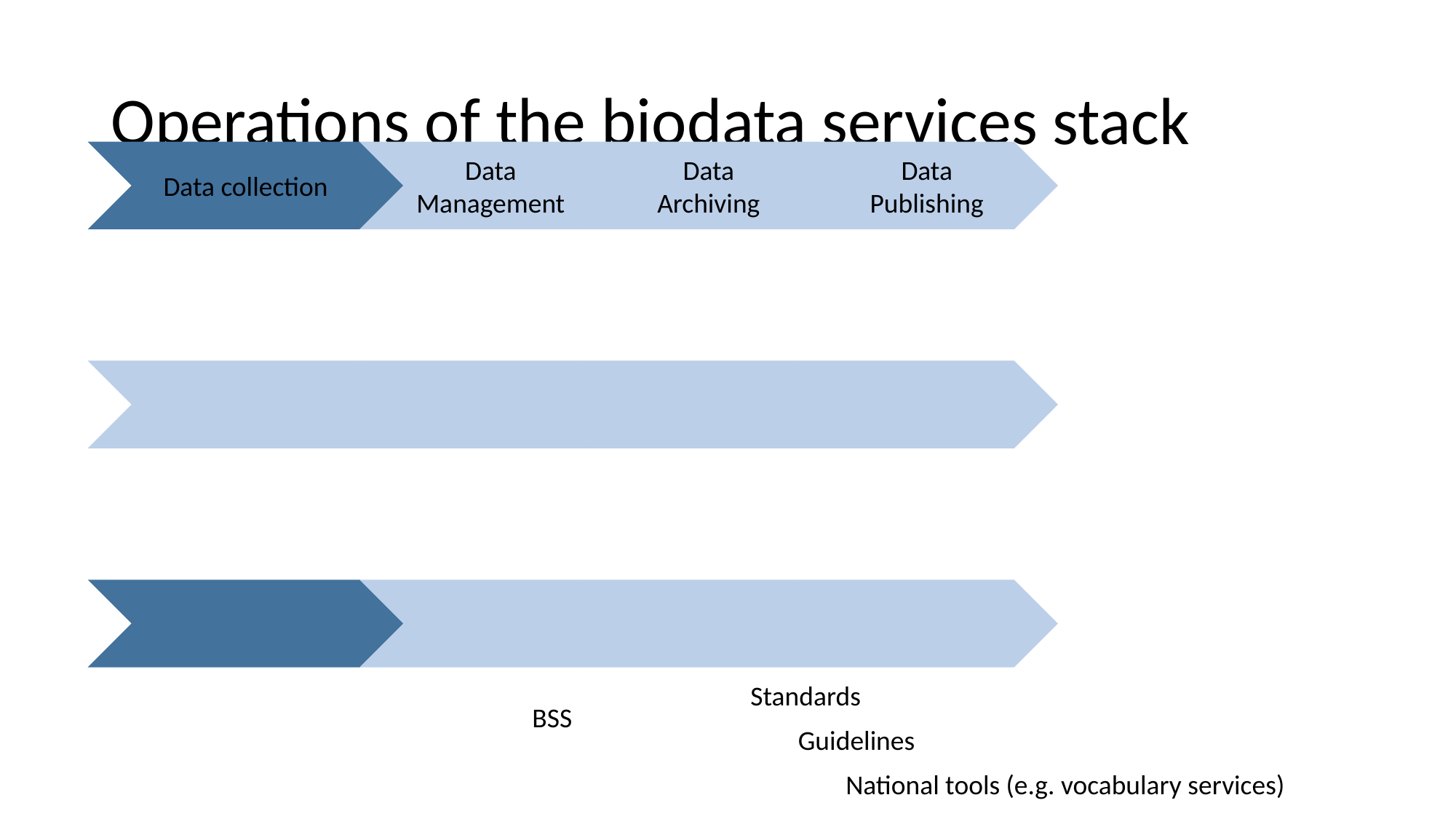

# Operations of the biodata services stack
Data collection
Data Management
Data Archiving
Data Publishing
Standards
BSS
Guidelines
National tools (e.g. vocabulary services)